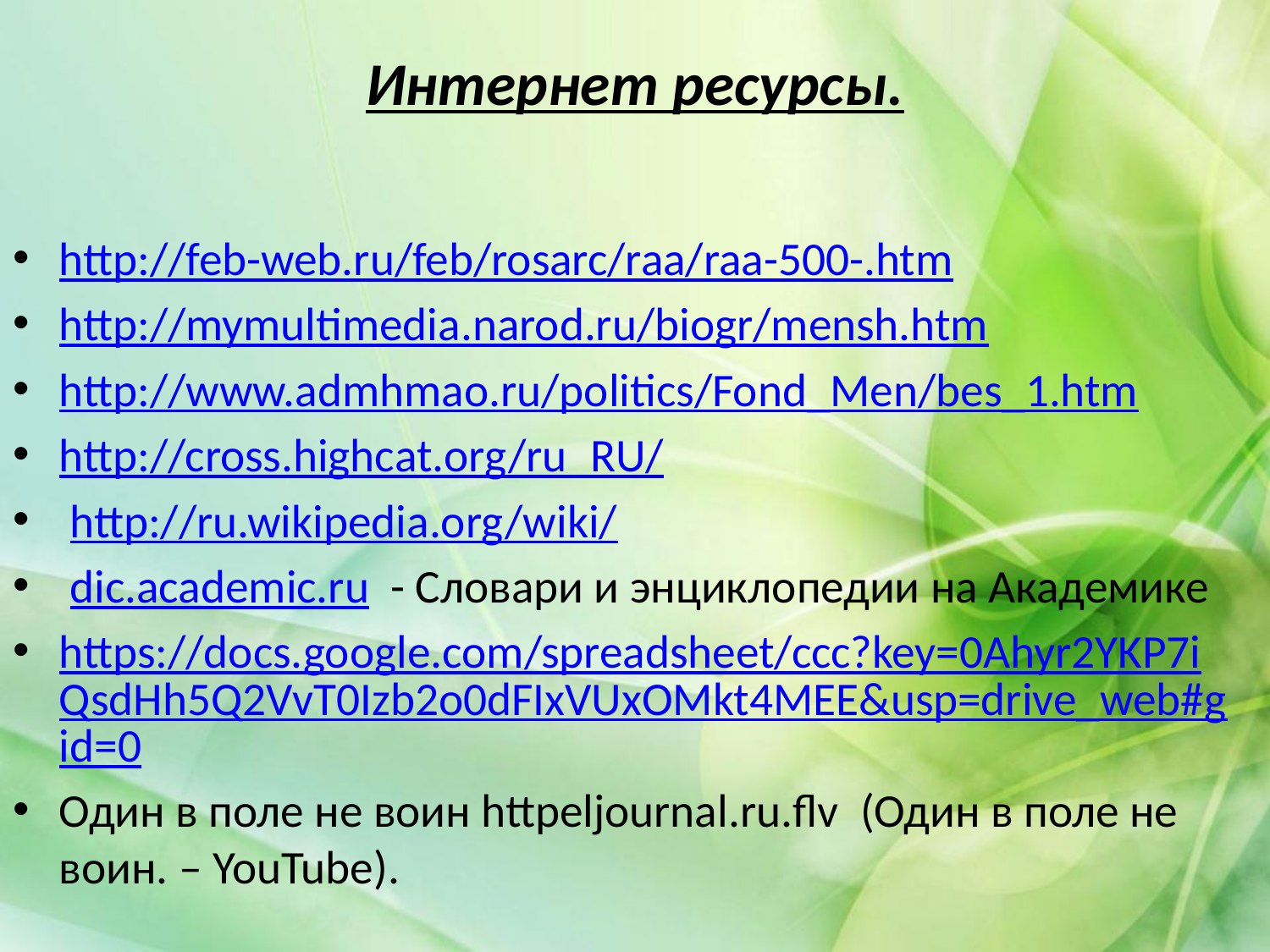

# Интернет ресурсы.
http://feb-web.ru/feb/rosarc/raa/raa-500-.htm
http://mymultimedia.narod.ru/biogr/mensh.htm
http://www.admhmao.ru/politics/Fond_Men/bes_1.htm
http://cross.highcat.org/ru_RU/
 http://ru.wikipedia.org/wiki/
 dic.academic.ru  - Словари и энциклопедии на Академике
https://docs.google.com/spreadsheet/ccc?key=0Ahyr2YKP7iQsdHh5Q2VvT0Izb2o0dFIxVUxOMkt4MEE&usp=drive_web#gid=0
Один в поле не воин httpeljournal.ru.flv  (Один в поле не воин. – YouTube).